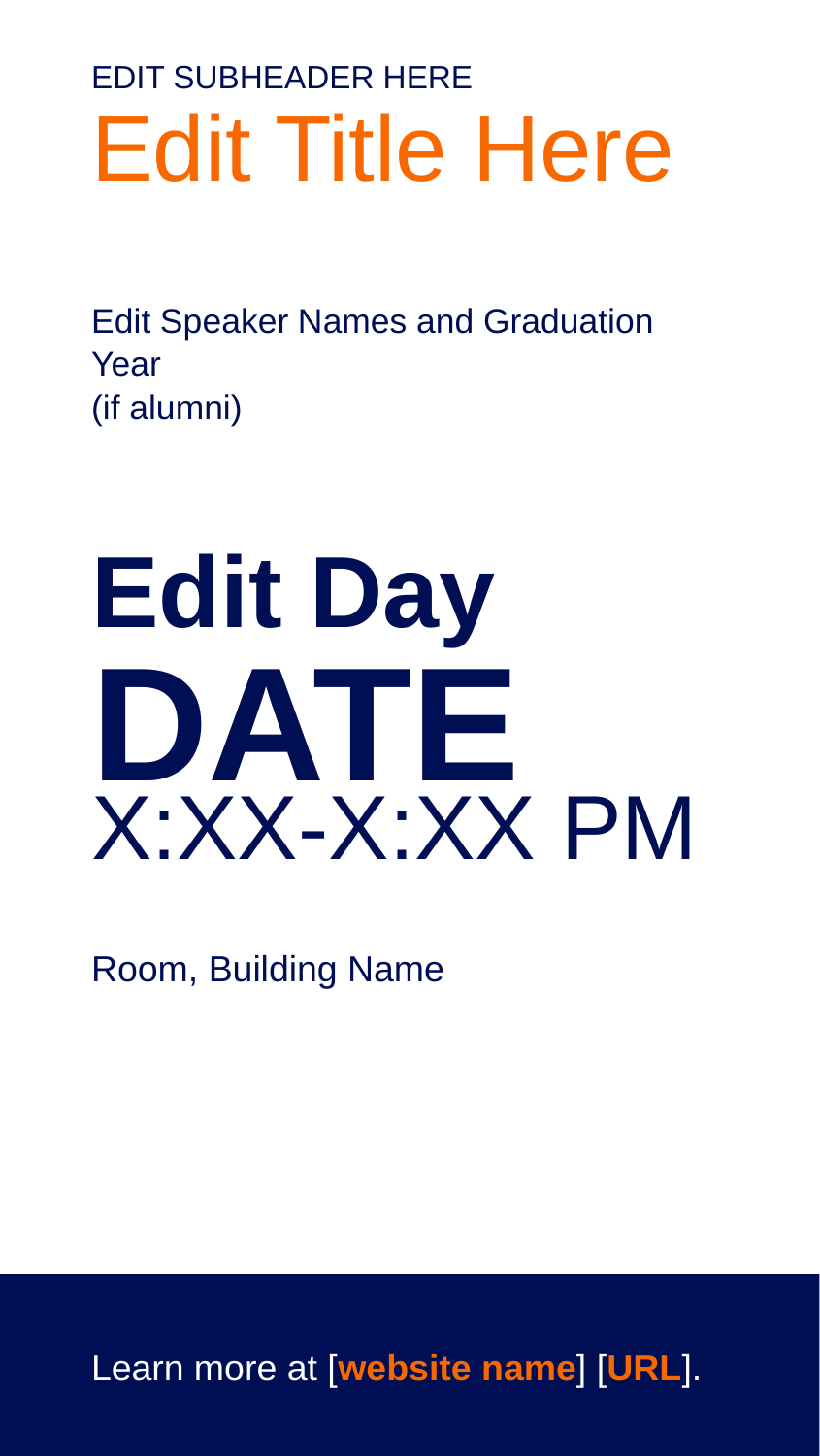

Edit Title Here
EDIT SUBHEADER HERE
Edit Speaker Names and Graduation Year
(if alumni)
Edit Day
DATE
X:XX-X:XX PM

Room, Building Name
Learn more at [website name] [URL].